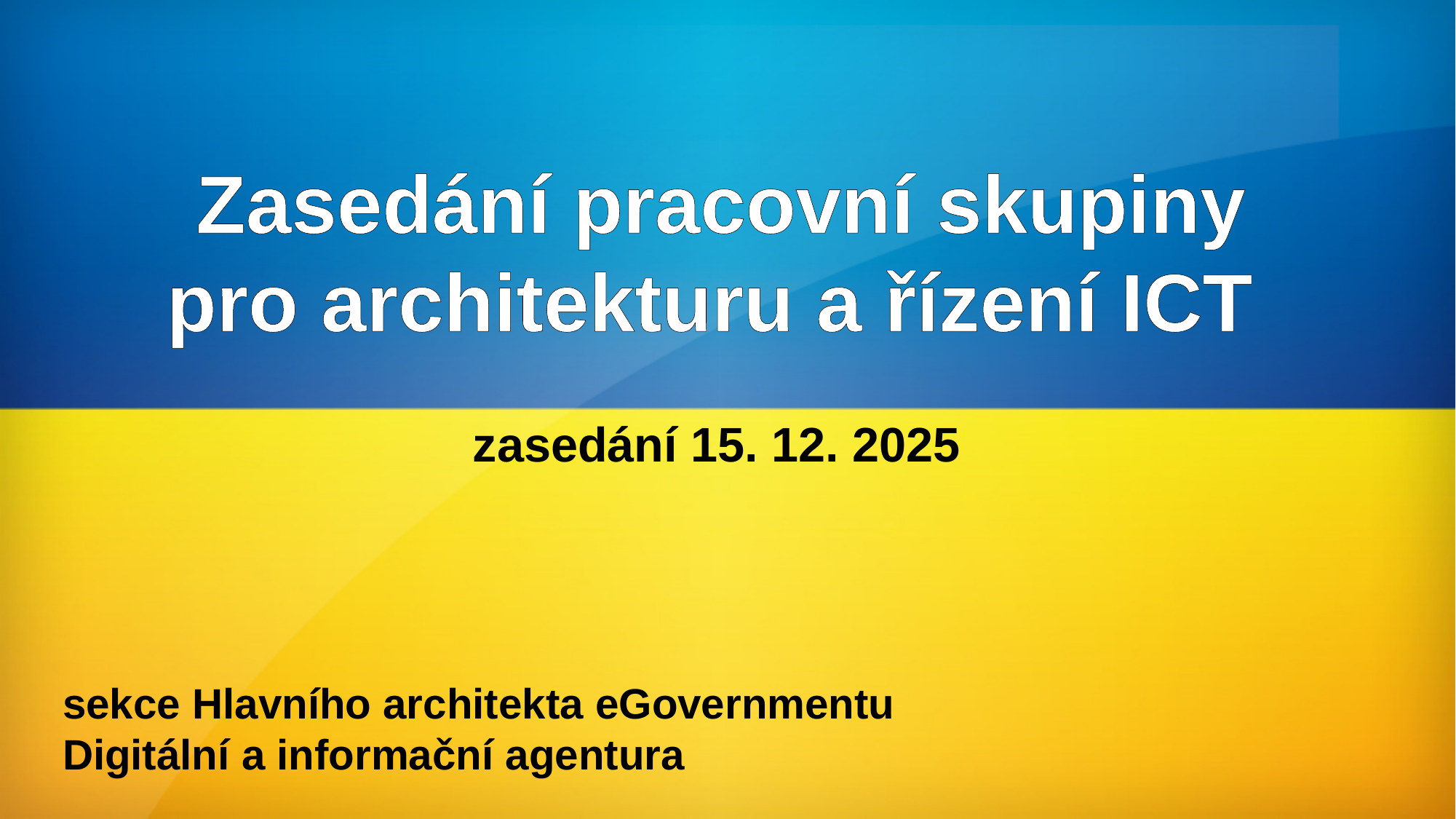

Zasedání pracovní skupiny pro architekturu a řízení ICT
 zasedání 15. 12. 2025
sekce Hlavního architekta eGovernmentu
Digitální a informační agentura